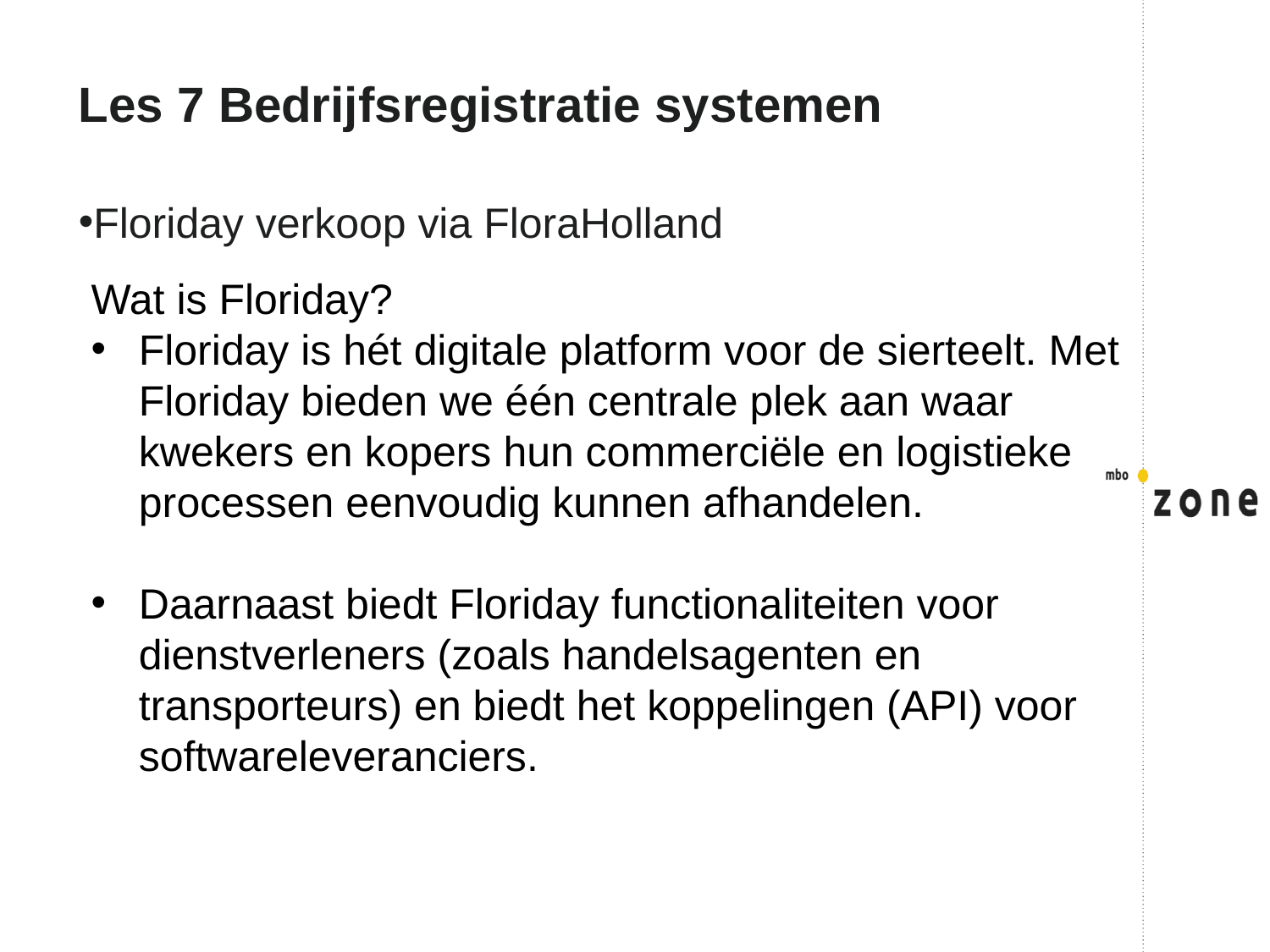

# Les 7 Bedrijfsregistratie systemen
Floriday verkoop via FloraHolland
Wat is Floriday?
Floriday is hét digitale platform voor de sierteelt. Met Floriday bieden we één centrale plek aan waar kwekers en kopers hun commerciële en logistieke processen eenvoudig kunnen afhandelen.

Daarnaast biedt Floriday functionaliteiten voor dienstverleners (zoals handelsagenten en transporteurs) en biedt het koppelingen (API) voor softwareleveranciers.